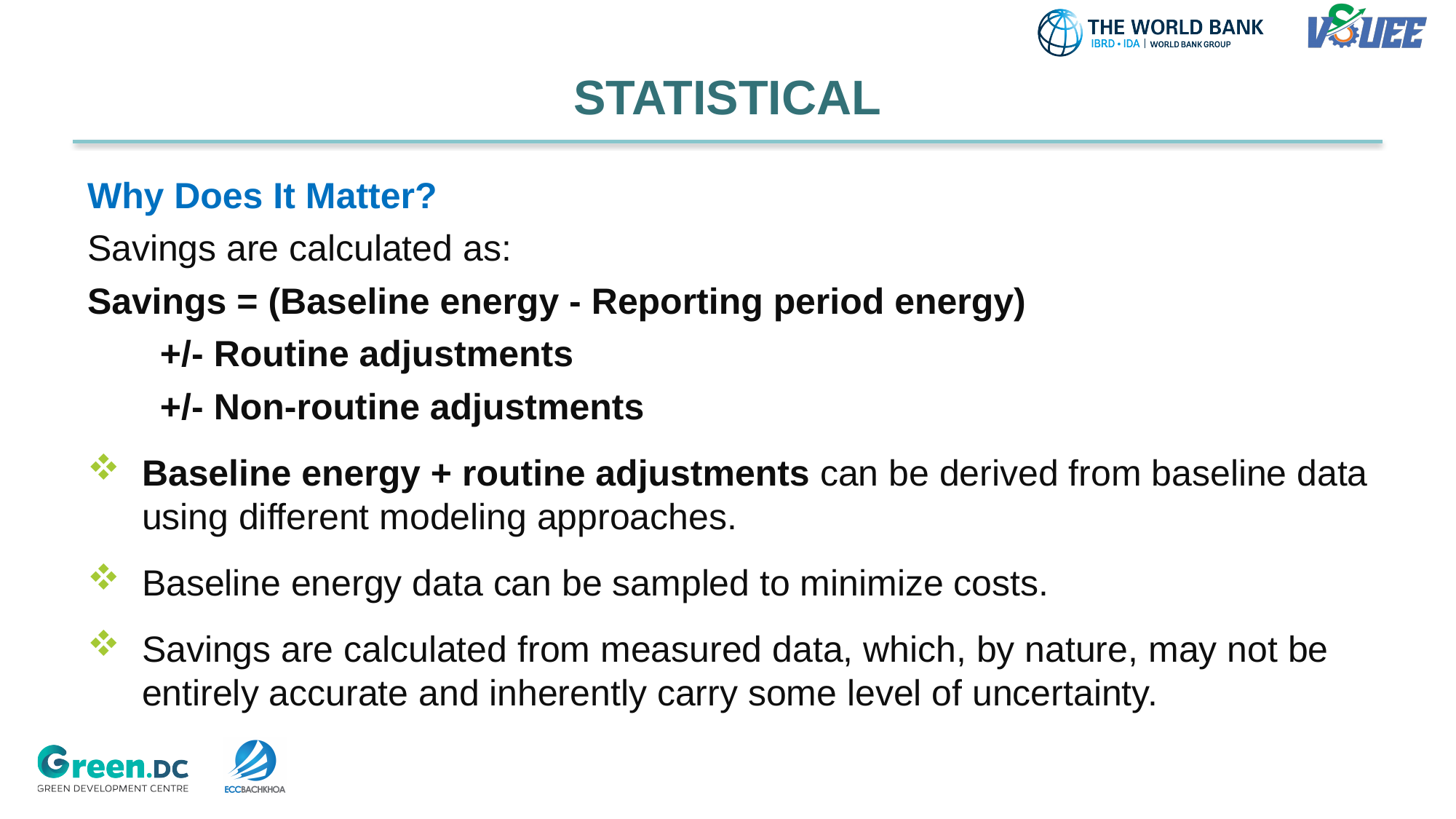

# STATISTICAL
Why Does It Matter?
Savings are calculated as:
Savings = (Baseline energy - Reporting period energy)
  +/- Routine adjustments
  +/- Non-routine adjustments
Baseline energy + routine adjustments can be derived from baseline data using different modeling approaches.
Baseline energy data can be sampled to minimize costs.
Savings are calculated from measured data, which, by nature, may not be entirely accurate and inherently carry some level of uncertainty.